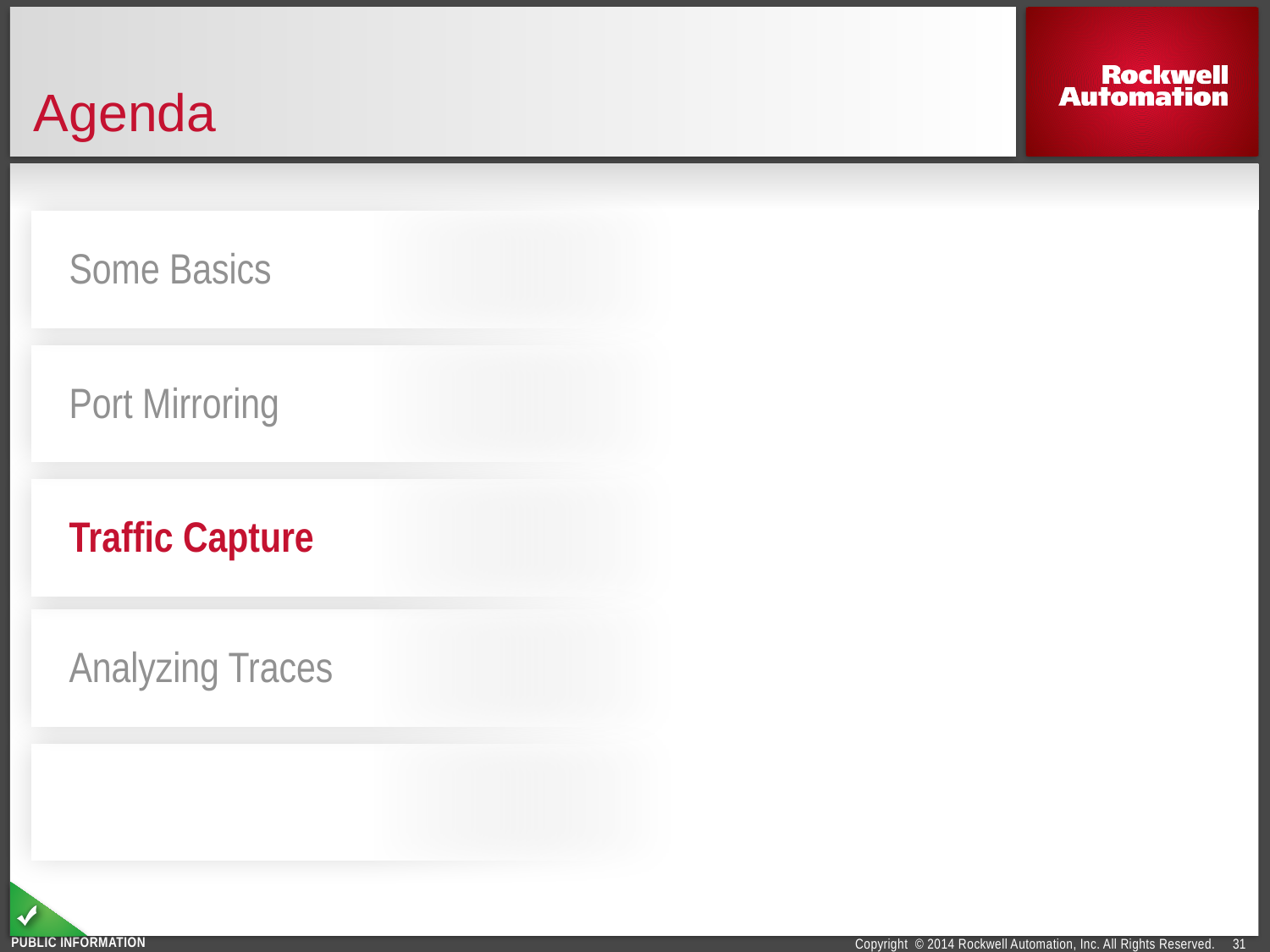

# Agenda
Some Basics
Port Mirroring
Traffic Capture
Analyzing Traces

31